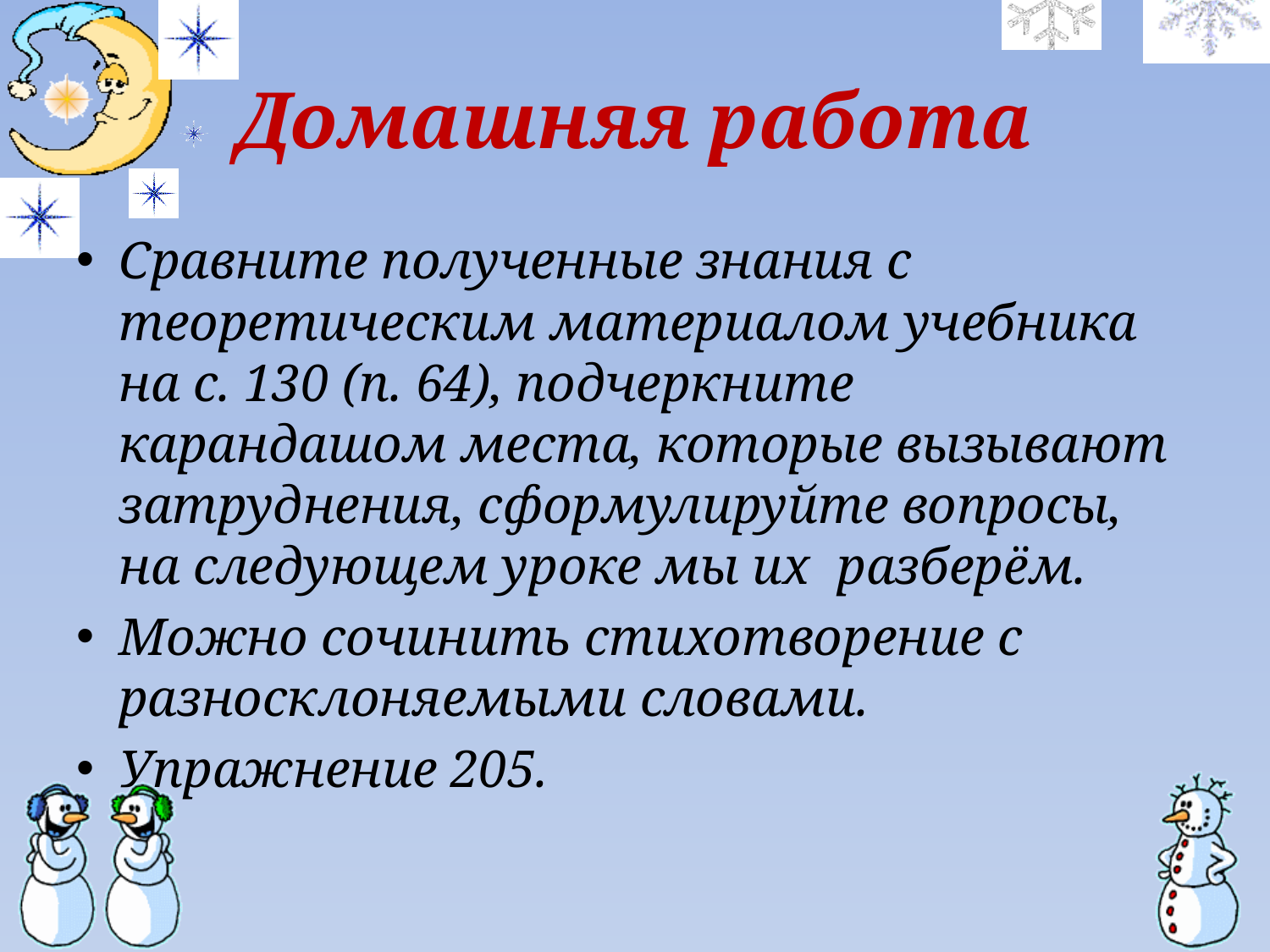

# Домашняя работа
Сравните полученные знания с теоретическим материалом учебника на с. 130 (п. 64), подчеркните карандашом места, которые вызывают затруднения, сформулируйте вопросы, на следующем уроке мы их  разберём.
Можно сочинить стихотворение с разносклоняемыми словами.
Упражнение 205.